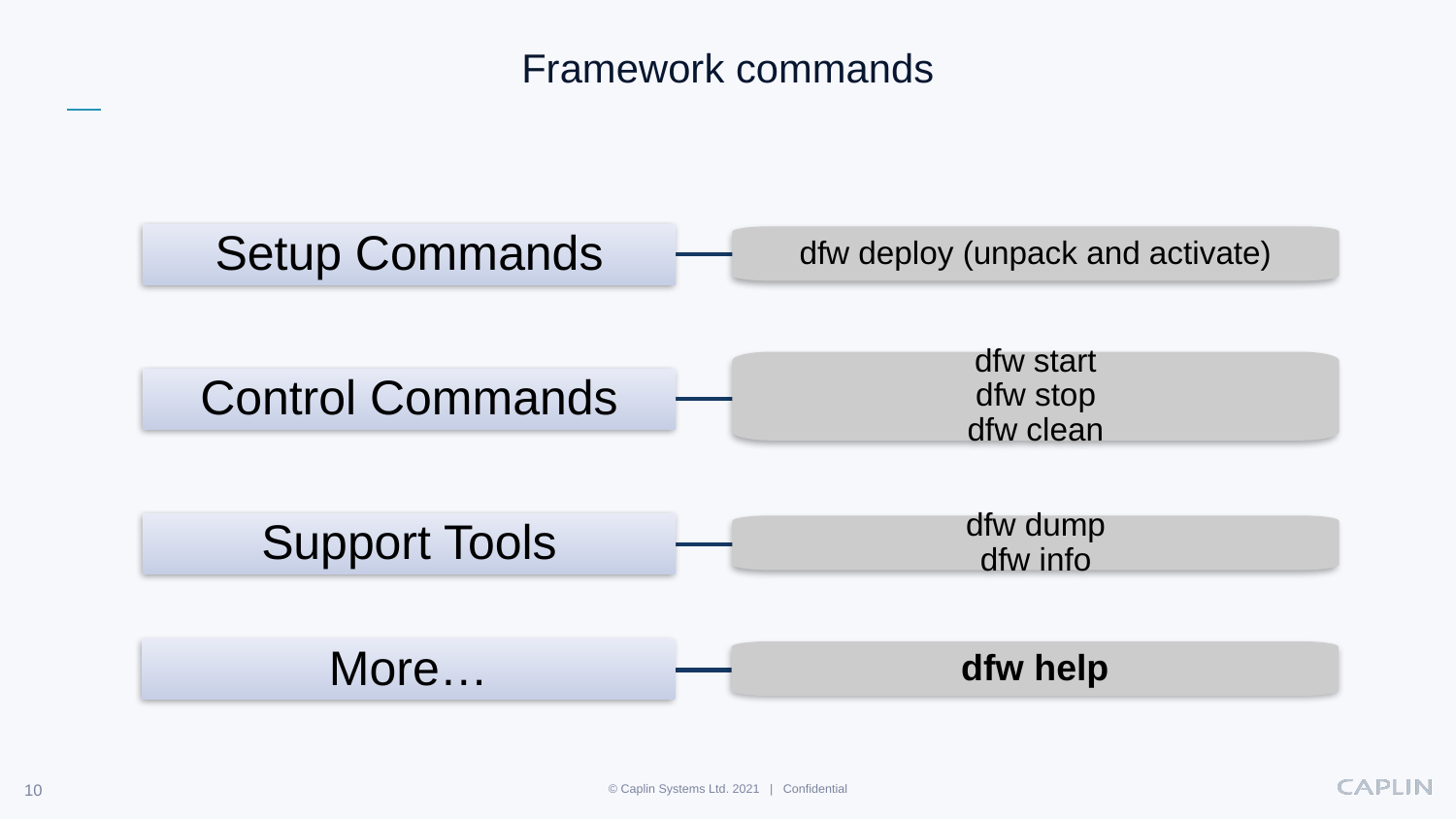

Framework commands

Setup Commands
dfw deploy (unpack and activate)
dfw start
dfw stop
dfw clean

Control Commands

Support Tools
dfw dump
dfw info

More…
dfw help